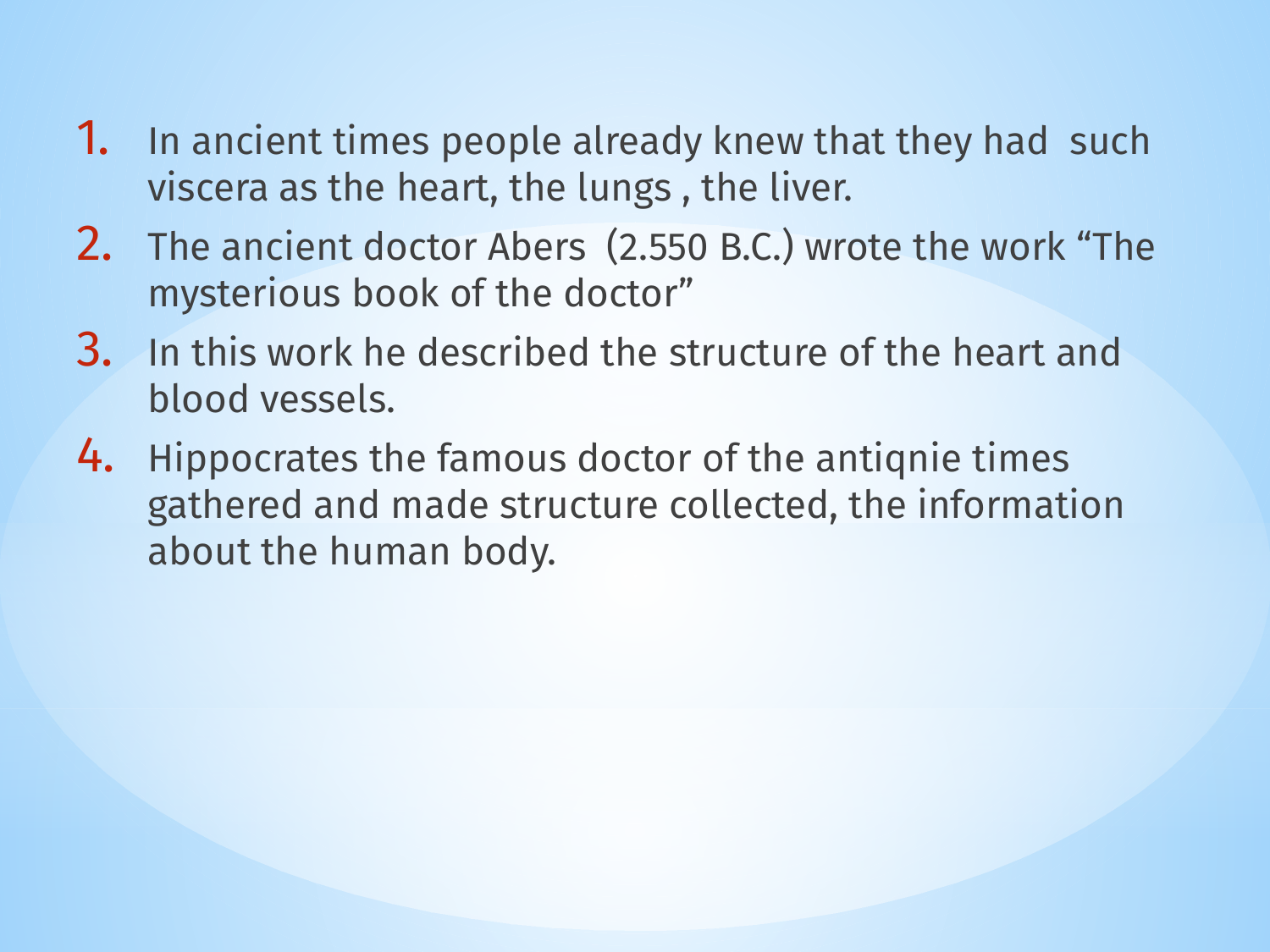

In ancient times people already knew that they had  such viscera as the heart, the lungs , the liver.
The ancient doctor Abers  (2.550 B.C.) wrote the work “The mysterious book of the doctor”
In this work he described the structure of the heart and blood vessels.
Hippocrates the famous doctor of the antiqnie times gathered and made structure collected, the information about the human body.